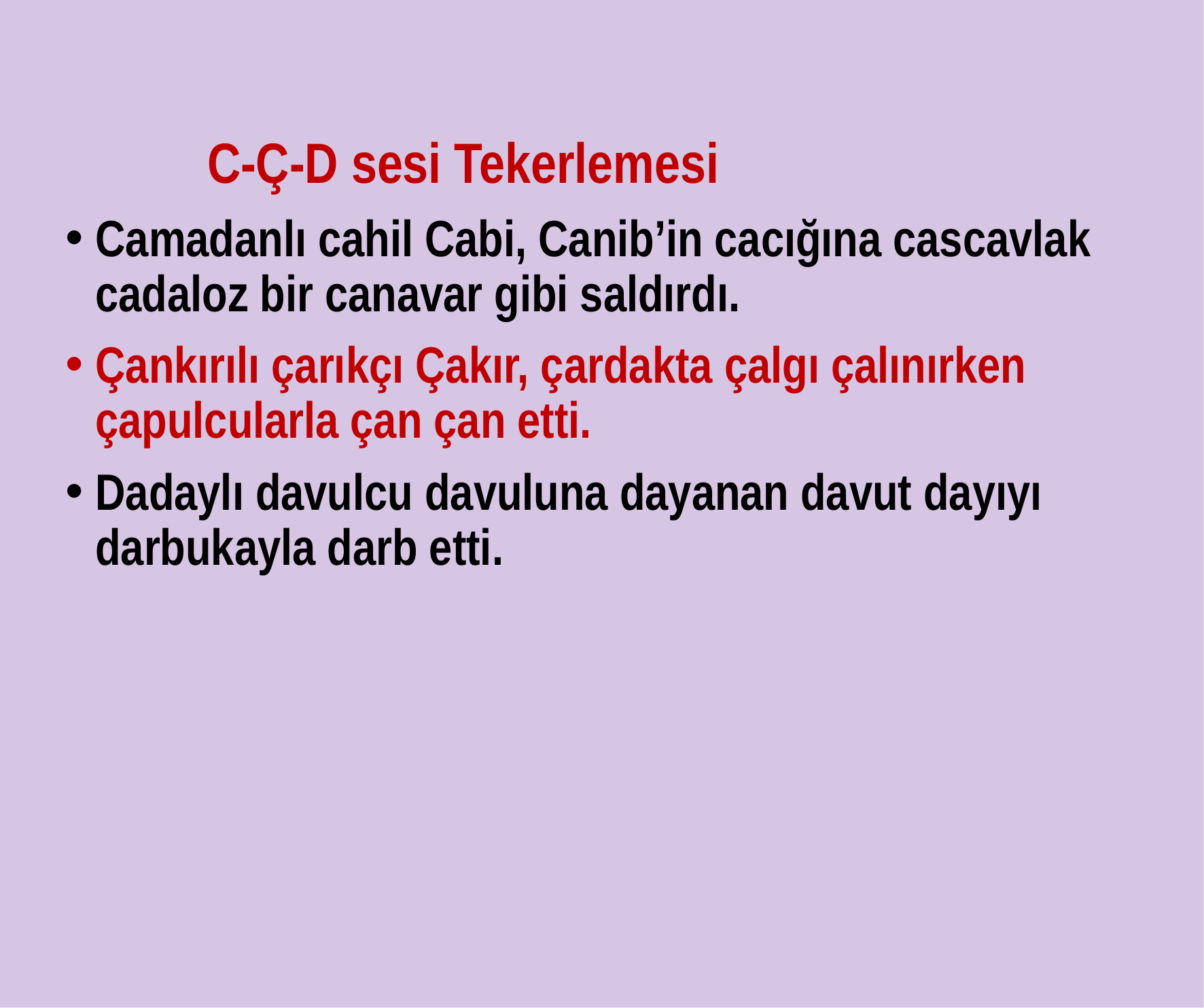

C-Ç-D sesi Tekerlemesi
Camadanlı cahil Cabi, Canib’in cacığına cascavlak cadaloz bir canavar gibi saldırdı.
Çankırılı çarıkçı Çakır, çardakta çalgı çalınırken çapulcularla çan çan etti.
Dadaylı davulcu davuluna dayanan davut dayıyı darbukayla darb etti.